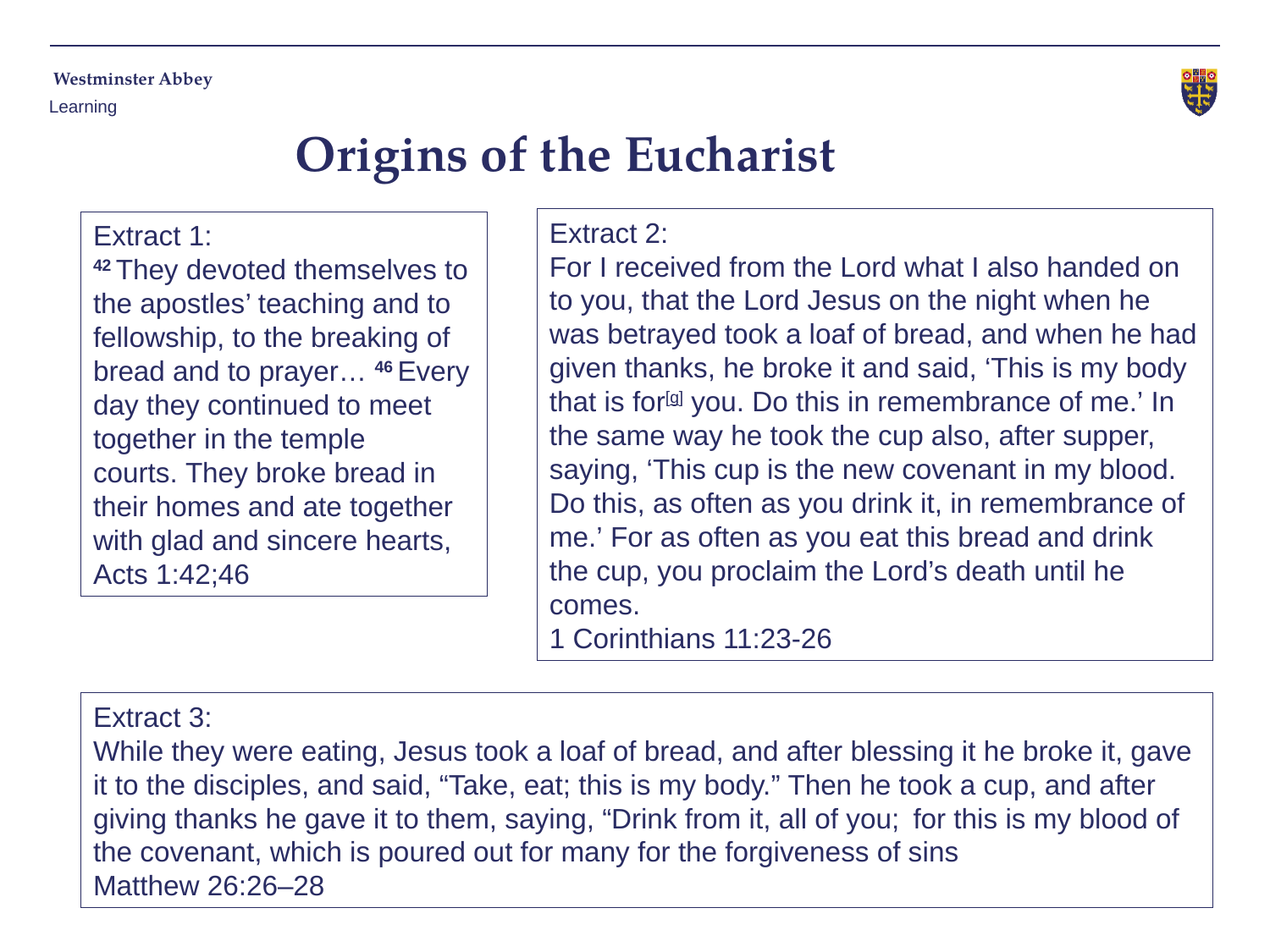

Learning
Origins of the Eucharist
Extract 2:
For I received from the Lord what I also handed on to you, that the Lord Jesus on the night when he was betrayed took a loaf of bread, and when he had given thanks, he broke it and said, ‘This is my body that is for[g] you. Do this in remembrance of me.’ In the same way he took the cup also, after supper, saying, ‘This cup is the new covenant in my blood. Do this, as often as you drink it, in remembrance of me.’ For as often as you eat this bread and drink the cup, you proclaim the Lord’s death until he comes.
1 Corinthians 11:23-26
Extract 1:
42 They devoted themselves to the apostles’ teaching and to fellowship, to the breaking of bread and to prayer… 46 Every day they continued to meet together in the temple courts. They broke bread in their homes and ate together with glad and sincere hearts,
Acts 1:42;46
Extract 3:
While they were eating, Jesus took a loaf of bread, and after blessing it he broke it, gave it to the disciples, and said, “Take, eat; this is my body.” Then he took a cup, and after giving thanks he gave it to them, saying, “Drink from it, all of you;  for this is my blood of the covenant, which is poured out for many for the forgiveness of sins
Matthew 26:26–28